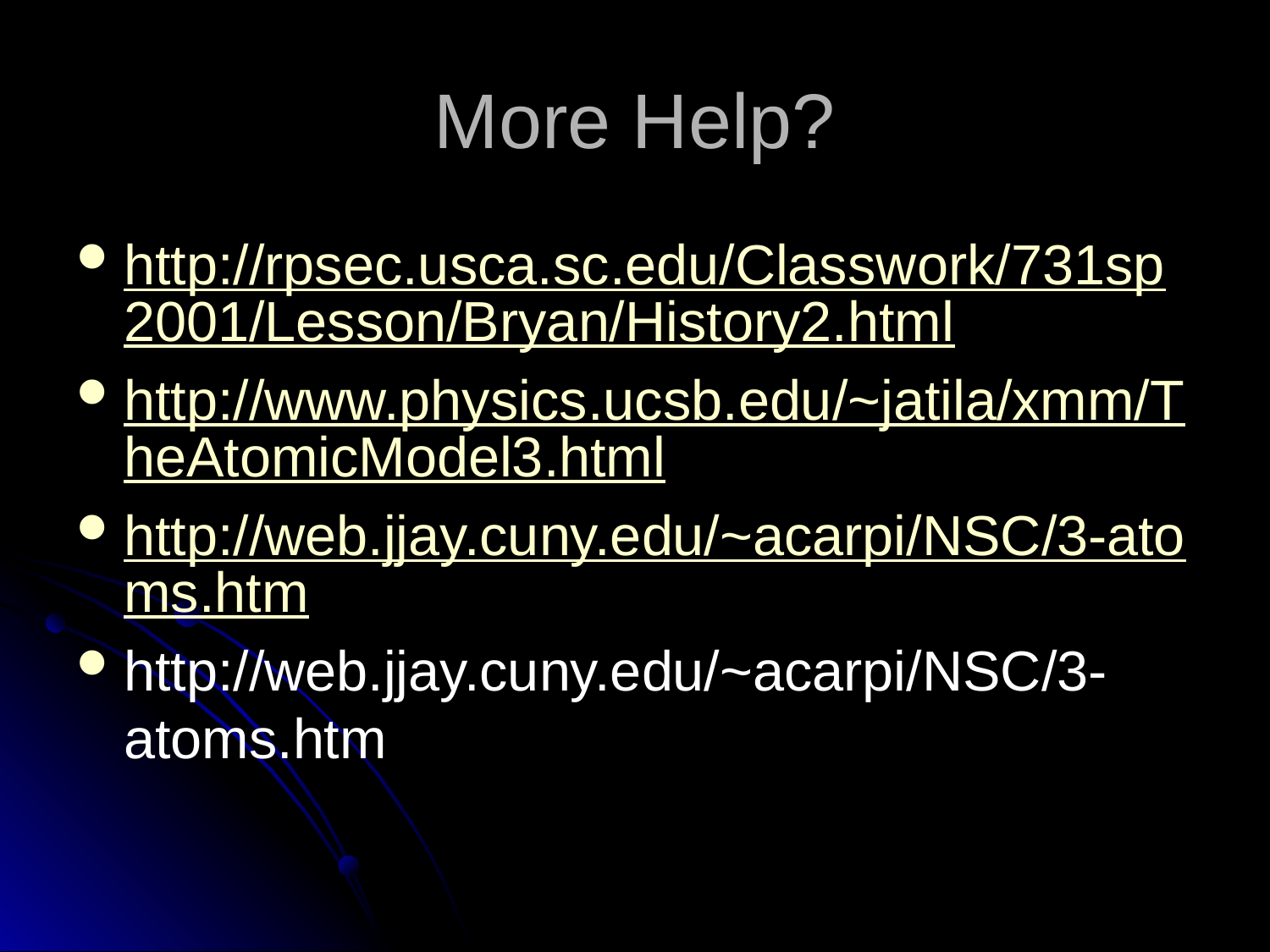

# More Help?
http://rpsec.usca.sc.edu/Classwork/731sp2001/Lesson/Bryan/History2.html
http://www.physics.ucsb.edu/~jatila/xmm/TheAtomicModel3.html
http://web.jjay.cuny.edu/~acarpi/NSC/3-atoms.htm
http://web.jjay.cuny.edu/~acarpi/NSC/3-atoms.htm